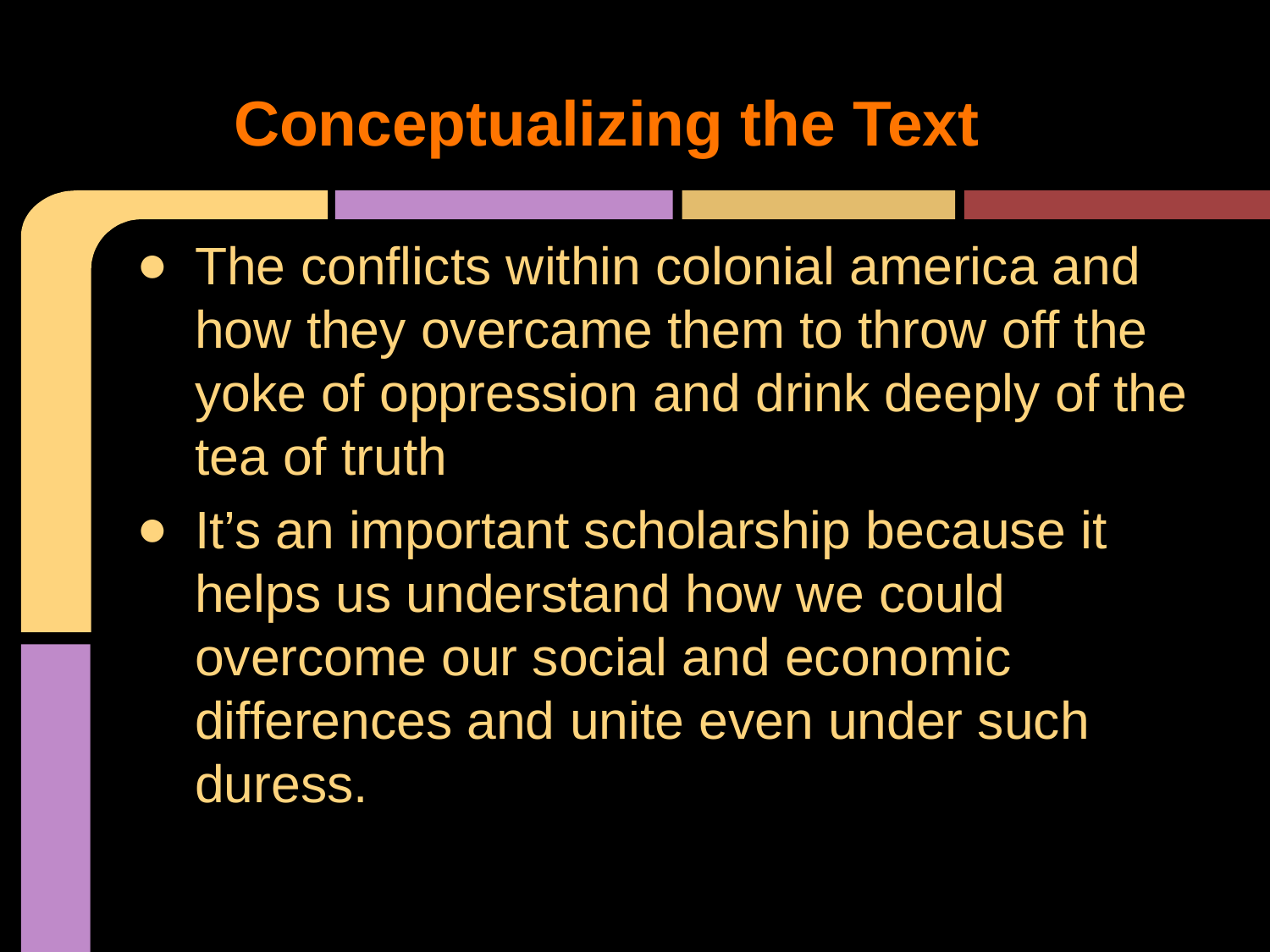

# Conceptualizing the Text

The conflicts within colonial america and how they overcame them to throw off the yoke of oppression and drink deeply of the tea of truth
It’s an important scholarship because it helps us understand how we could overcome our social and economic differences and unite even under such duress.